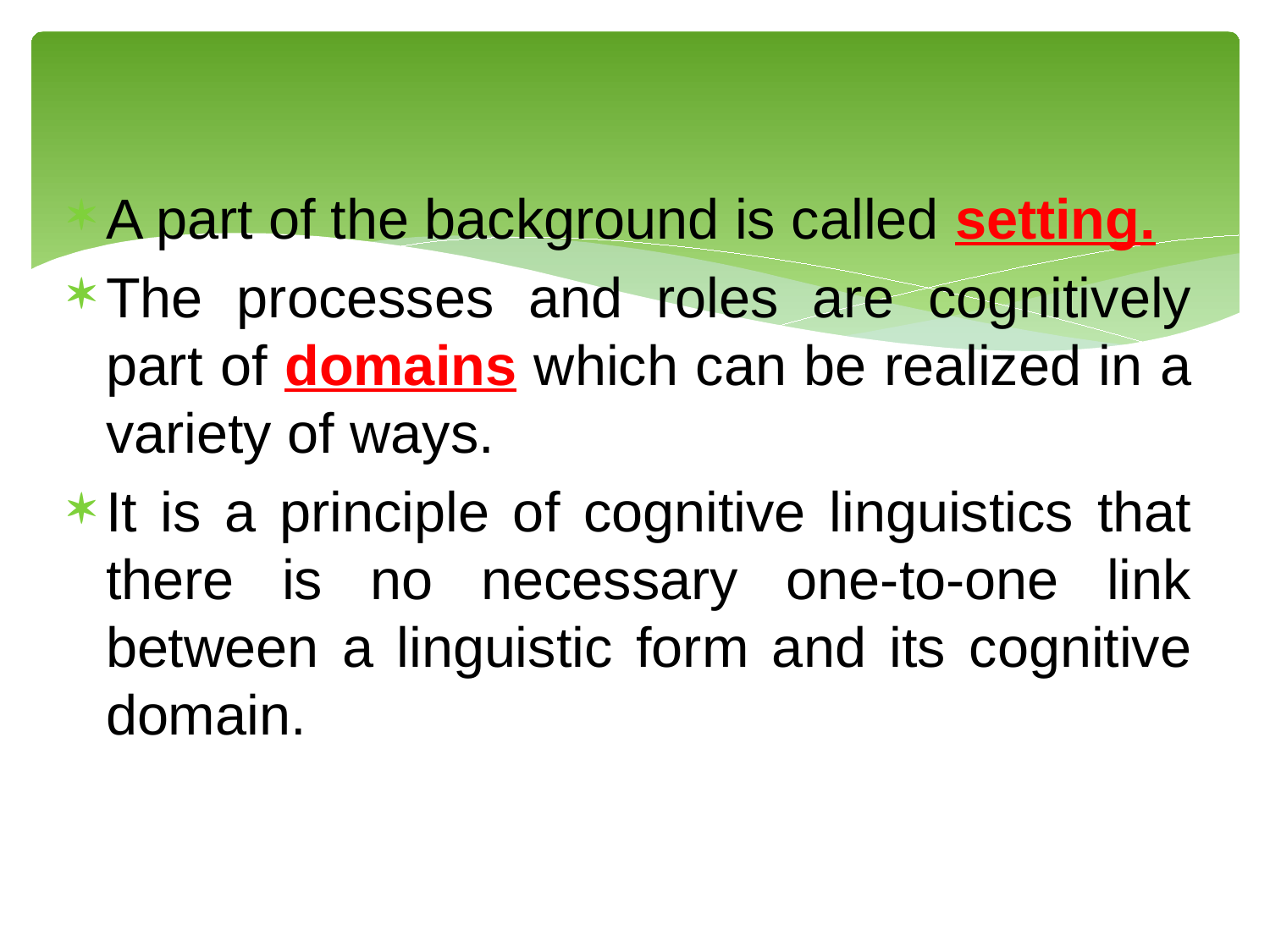

A part of the background is called setting.
The processes and roles are cognitively part of domains which can be realized in a variety of ways.
It is a principle of cognitive linguistics that there is no necessary one-to-one link between a linguistic form and its cognitive domain.